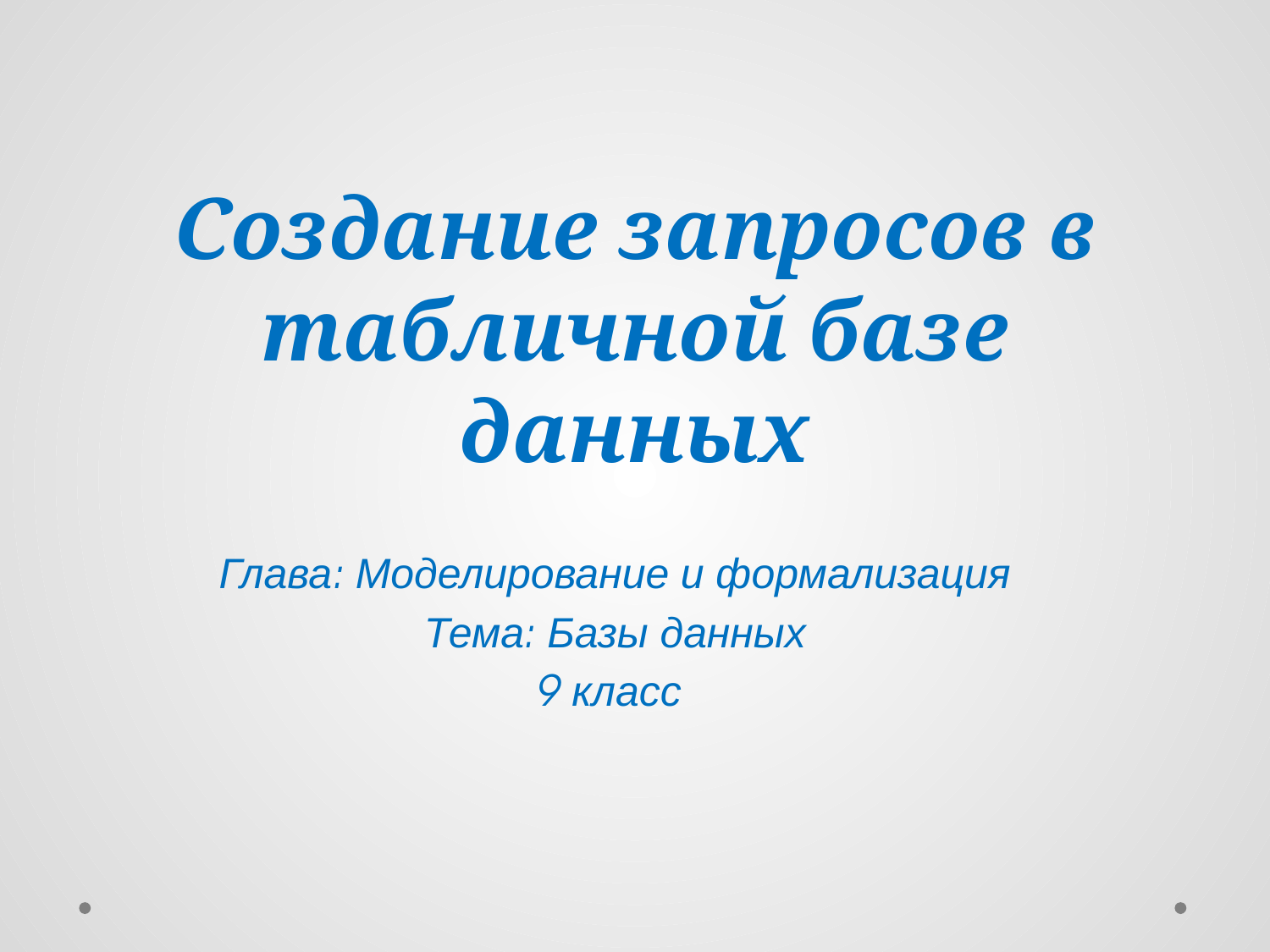

# Создание запросов в табличной базе данных
Глава: Моделирование и формализация
Тема: Базы данных
9 класс